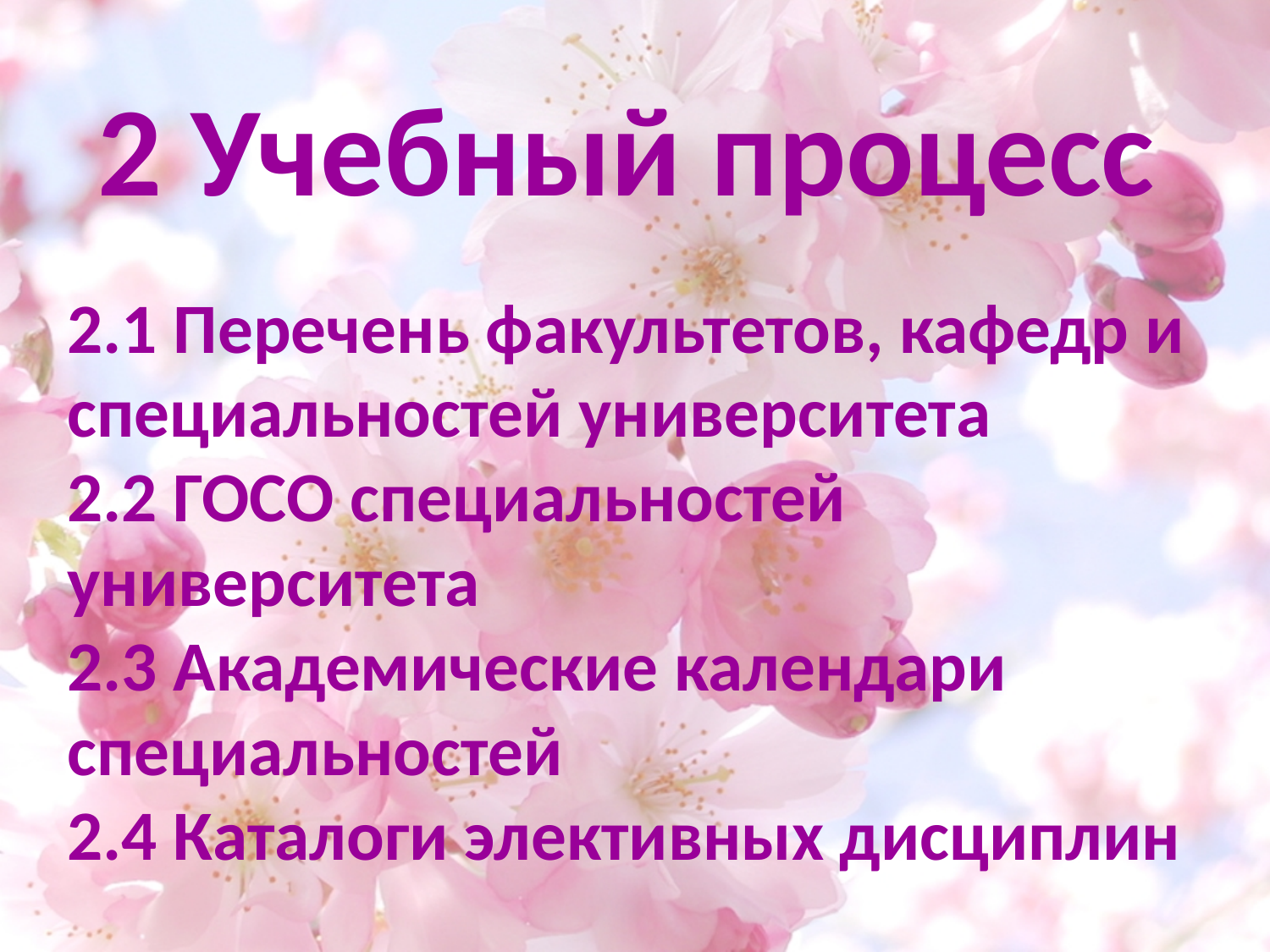

# 2 Учебный процесс
2.1 Перечень факультетов, кафедр и специальностей университета
2.2 ГОСО специальностей университета
2.3 Академические календари специальностей
2.4 Каталоги элективных дисциплин